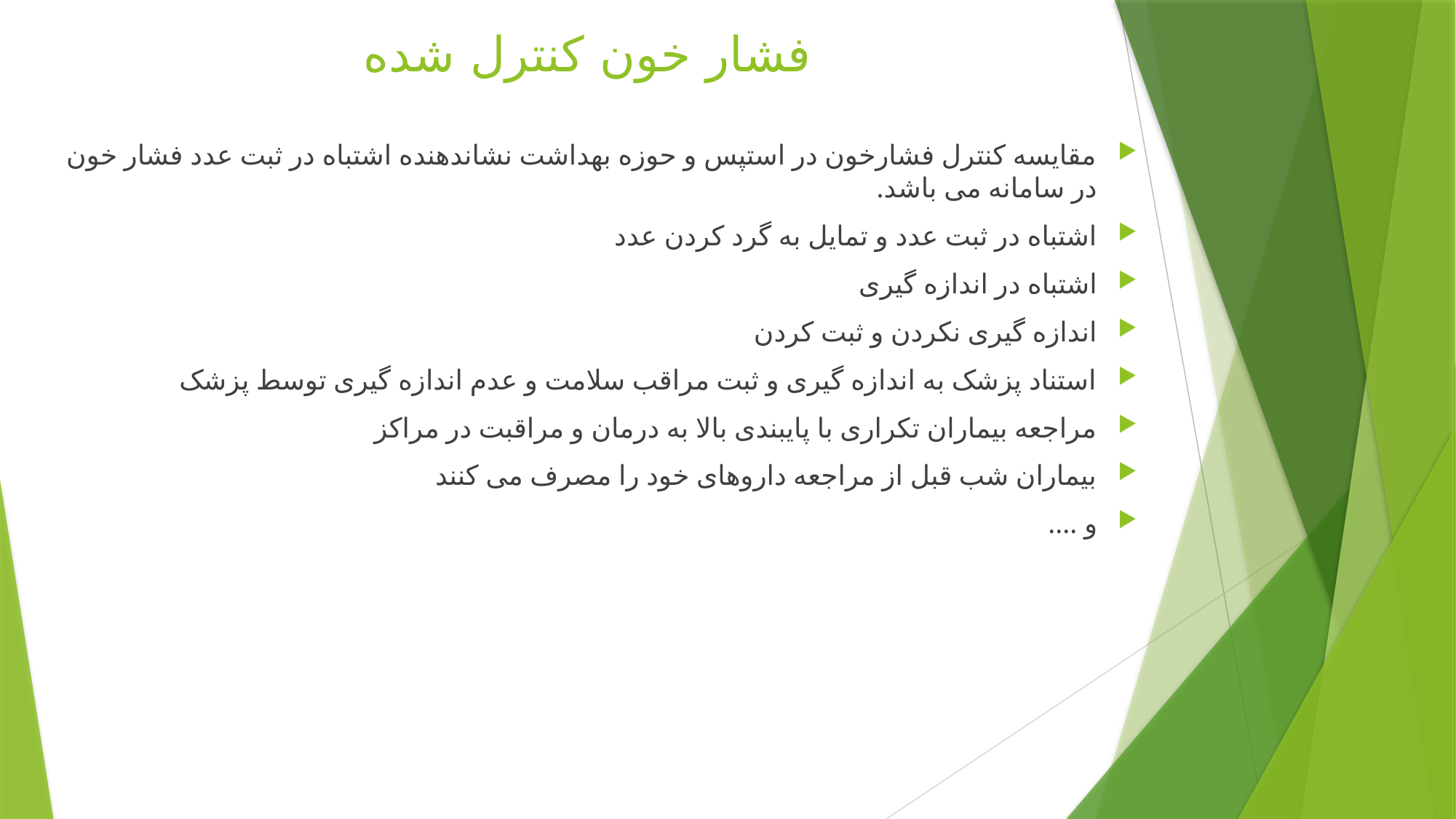

# فشار خون کنترل شده
مقایسه کنترل فشارخون در استپس و حوزه بهداشت نشاندهنده اشتباه در ثبت عدد فشار خون در سامانه می باشد.
اشتباه در ثبت عدد و تمایل به گرد کردن عدد
اشتباه در اندازه گیری
اندازه گیری نکردن و ثبت کردن
استناد پزشک به اندازه گیری و ثبت مراقب سلامت و عدم اندازه گیری توسط پزشک
مراجعه بیماران تکراری با پایبندی بالا به درمان و مراقبت در مراکز
بیماران شب قبل از مراجعه داروهای خود را مصرف می کنند
و ....